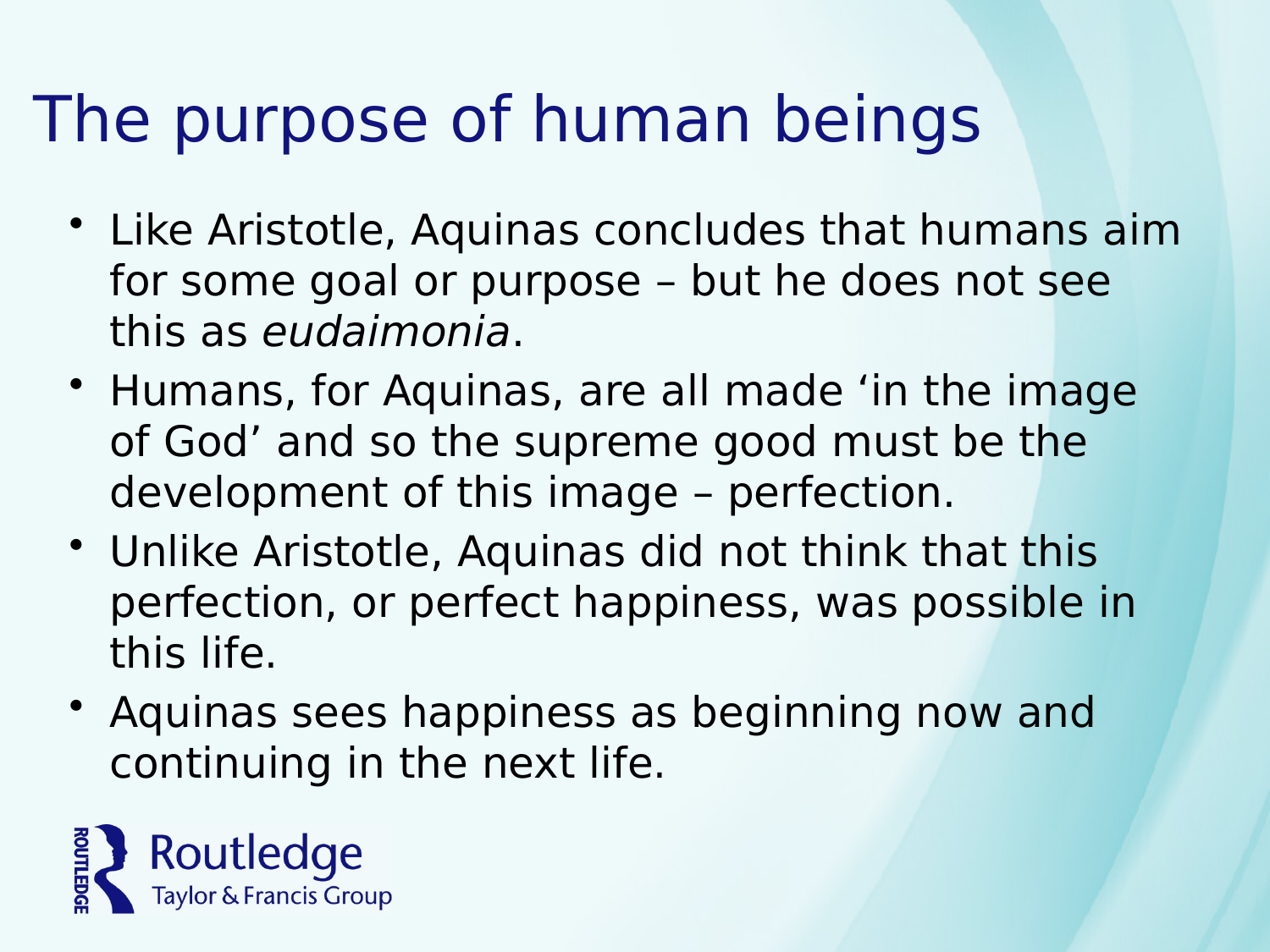

# The purpose of human beings
Like Aristotle, Aquinas concludes that humans aim for some goal or purpose – but he does not see this as eudaimonia.
Humans, for Aquinas, are all made ‘in the image of God’ and so the supreme good must be the development of this image – perfection.
Unlike Aristotle, Aquinas did not think that this perfection, or perfect happiness, was possible in this life.
Aquinas sees happiness as beginning now and continuing in the next life.